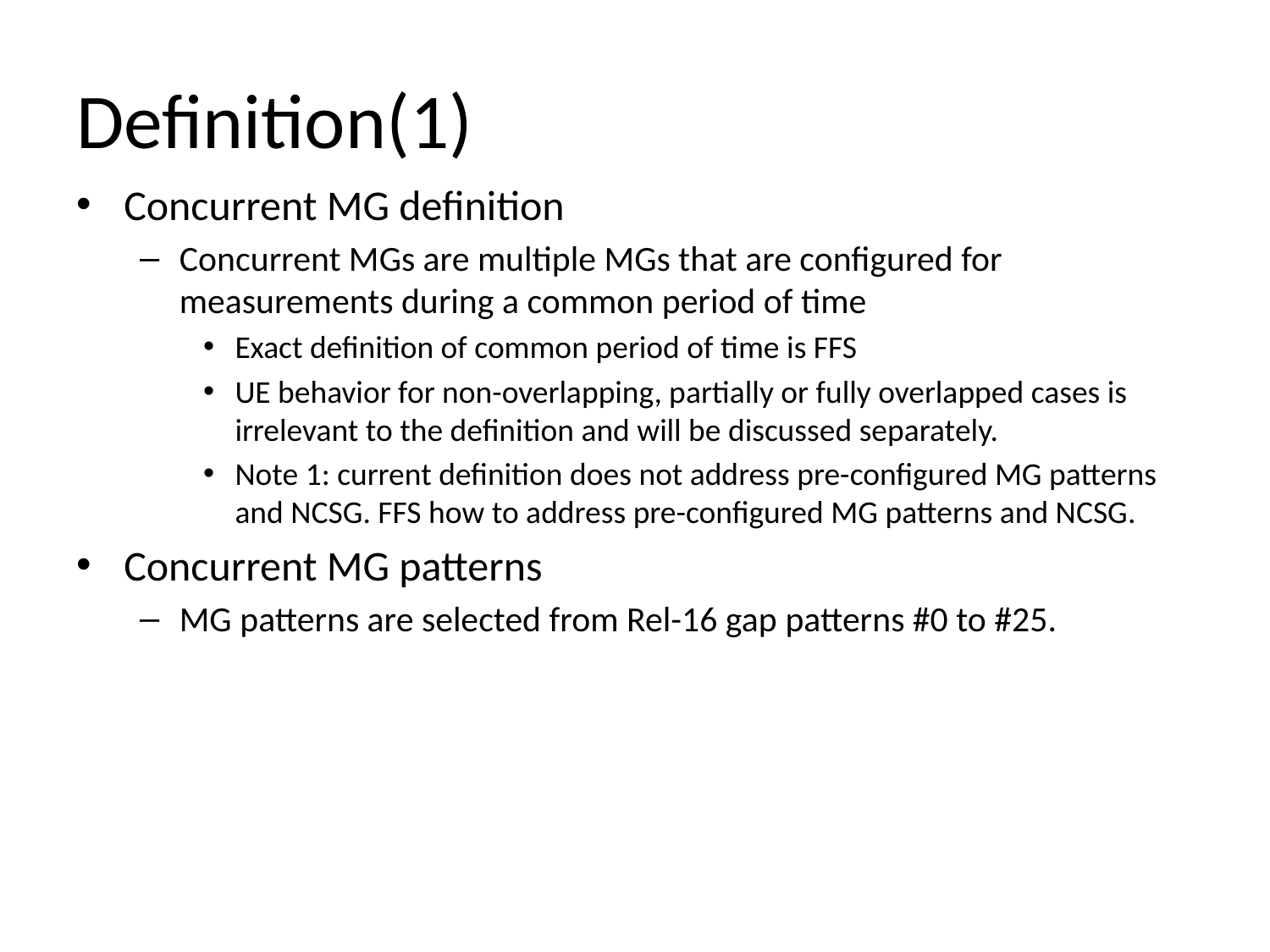

# Definition(1)
Concurrent MG definition
Concurrent MGs are multiple MGs that are configured for measurements during a common period of time
Exact definition of common period of time is FFS
UE behavior for non-overlapping, partially or fully overlapped cases is irrelevant to the definition and will be discussed separately.
Note 1: current definition does not address pre-configured MG patterns and NCSG. FFS how to address pre-configured MG patterns and NCSG.
Concurrent MG patterns
MG patterns are selected from Rel-16 gap patterns #0 to #25.